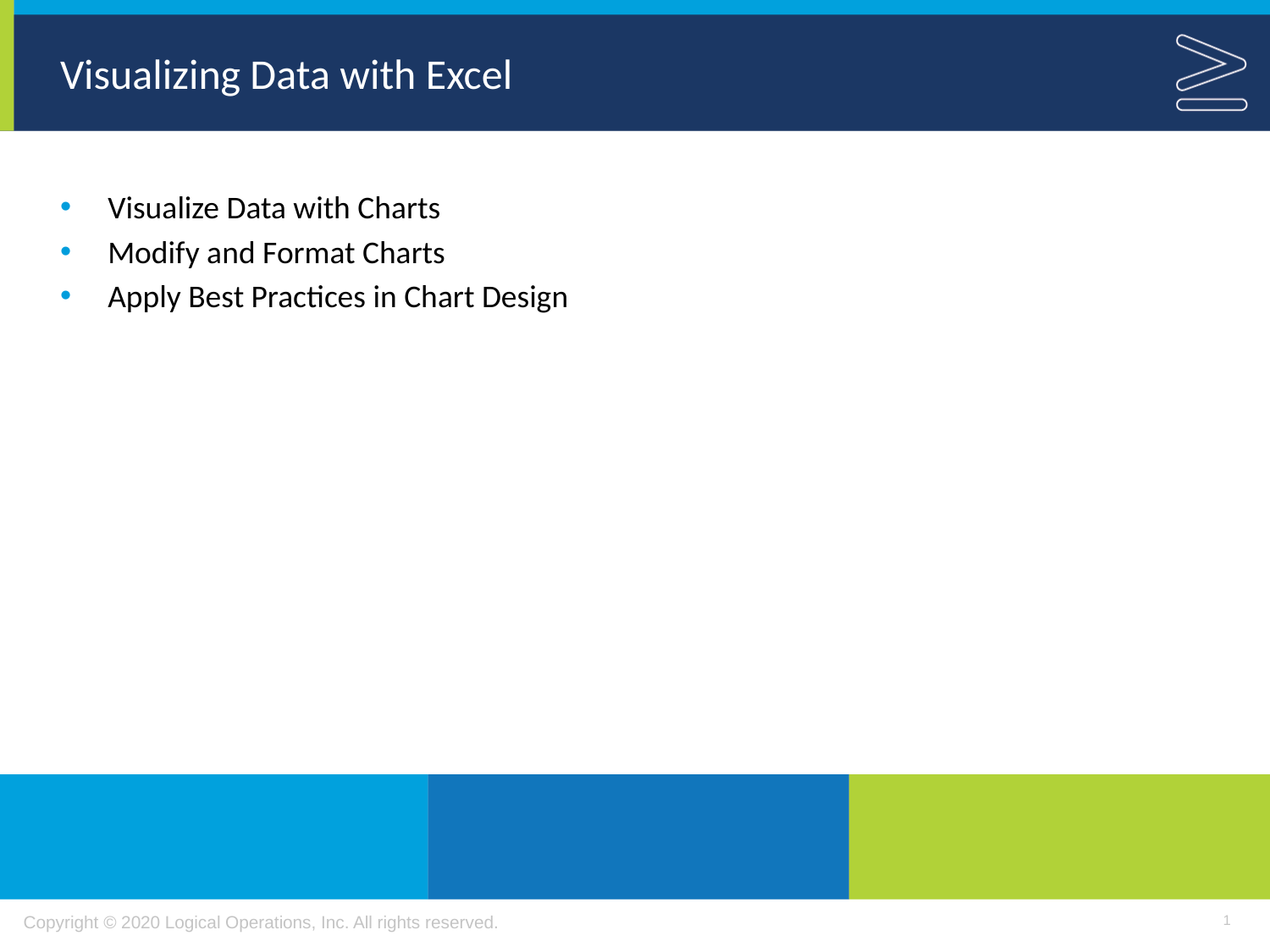

# Visualizing Data with Excel
Visualize Data with Charts
Modify and Format Charts
Apply Best Practices in Chart Design
1